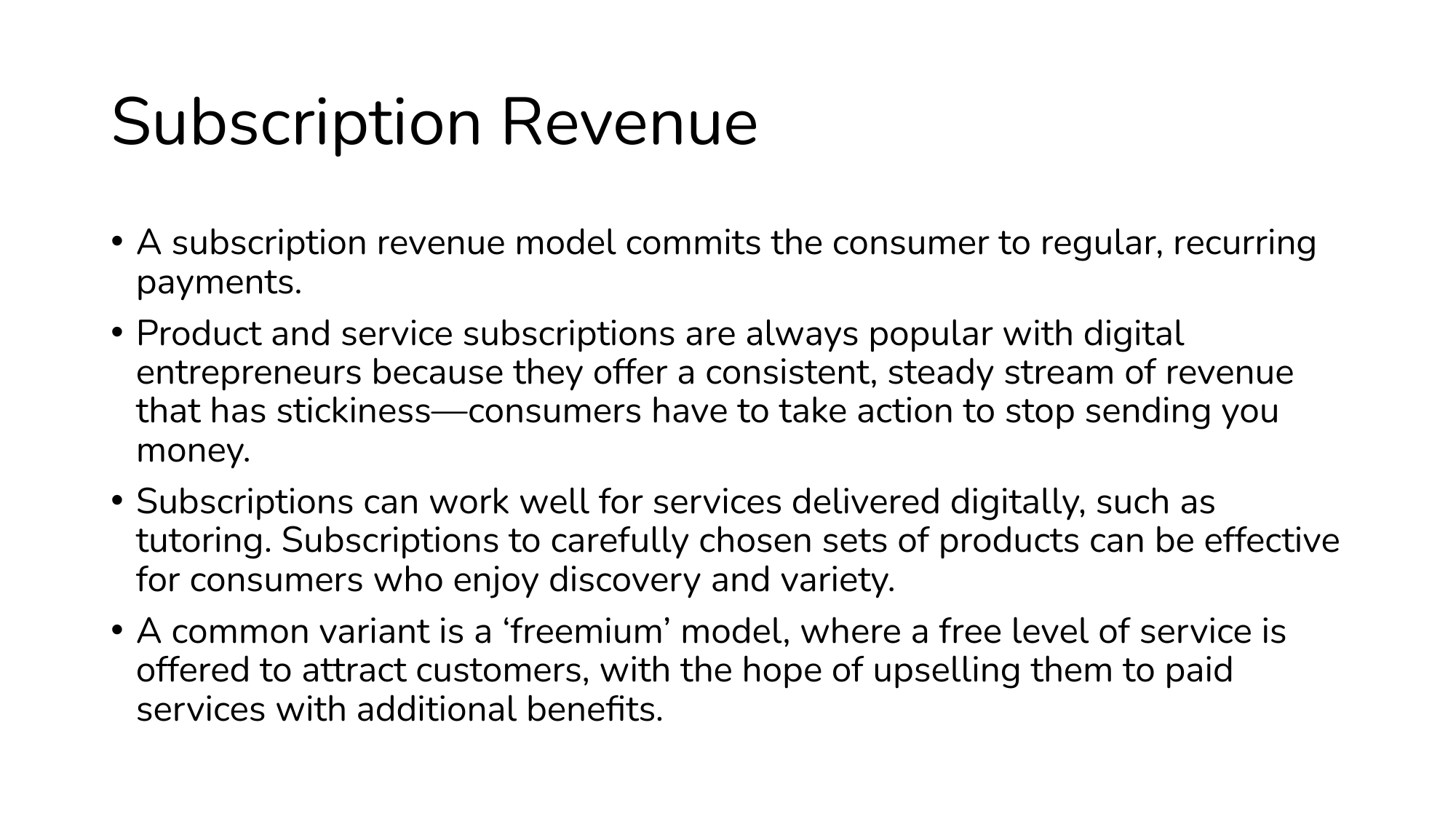

# Subscription Revenue
A subscription revenue model commits the consumer to regular, recurring payments.
Product and service subscriptions are always popular with digital entrepreneurs because they offer a consistent, steady stream of revenue that has stickiness—consumers have to take action to stop sending you money.
Subscriptions can work well for services delivered digitally, such as tutoring. Subscriptions to carefully chosen sets of products can be effective for consumers who enjoy discovery and variety.
A common variant is a ‘freemium’ model, where a free level of service is offered to attract customers, with the hope of upselling them to paid services with additional benefits.